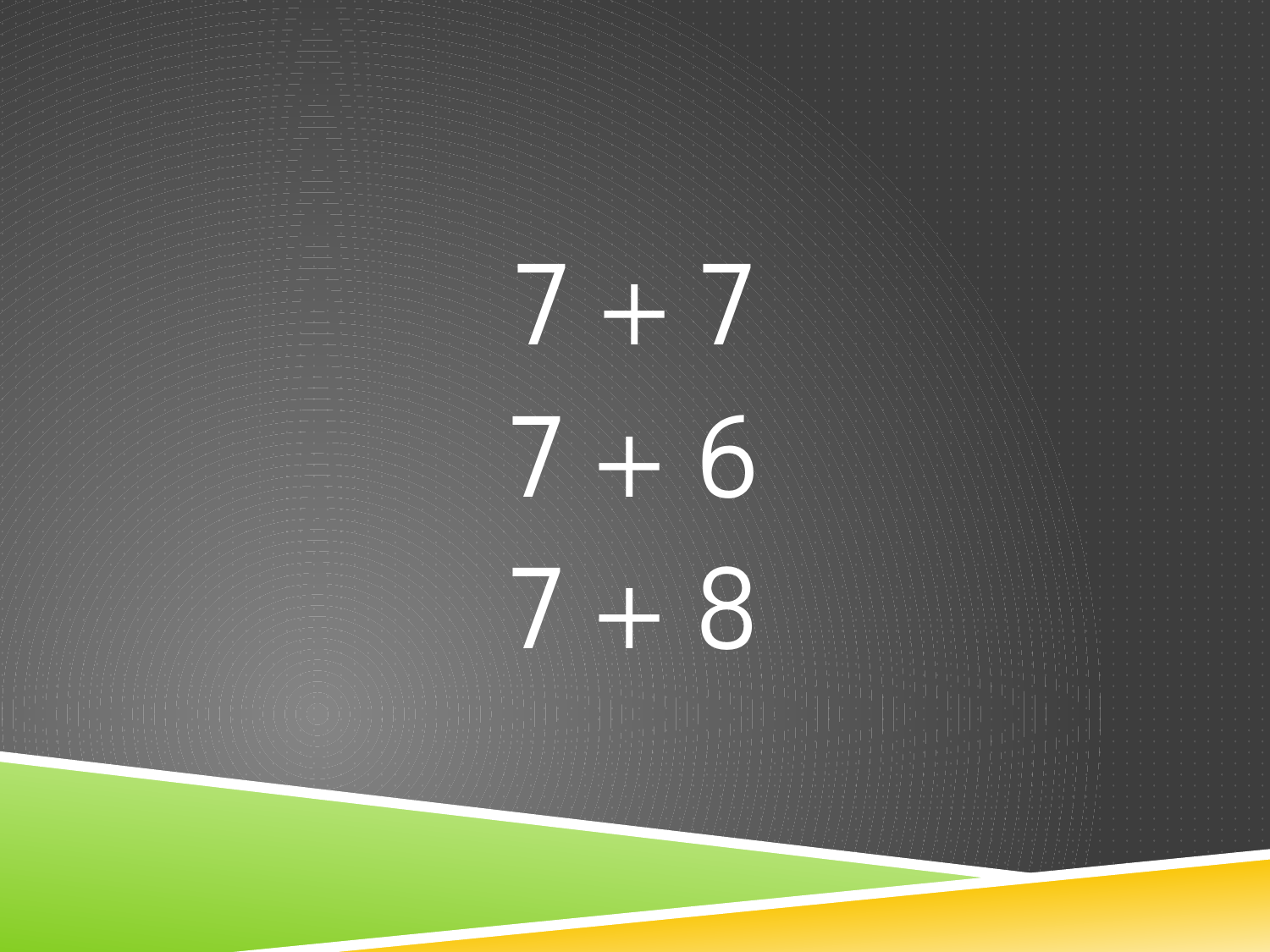

7 + 7
7 + 6
7 + 8